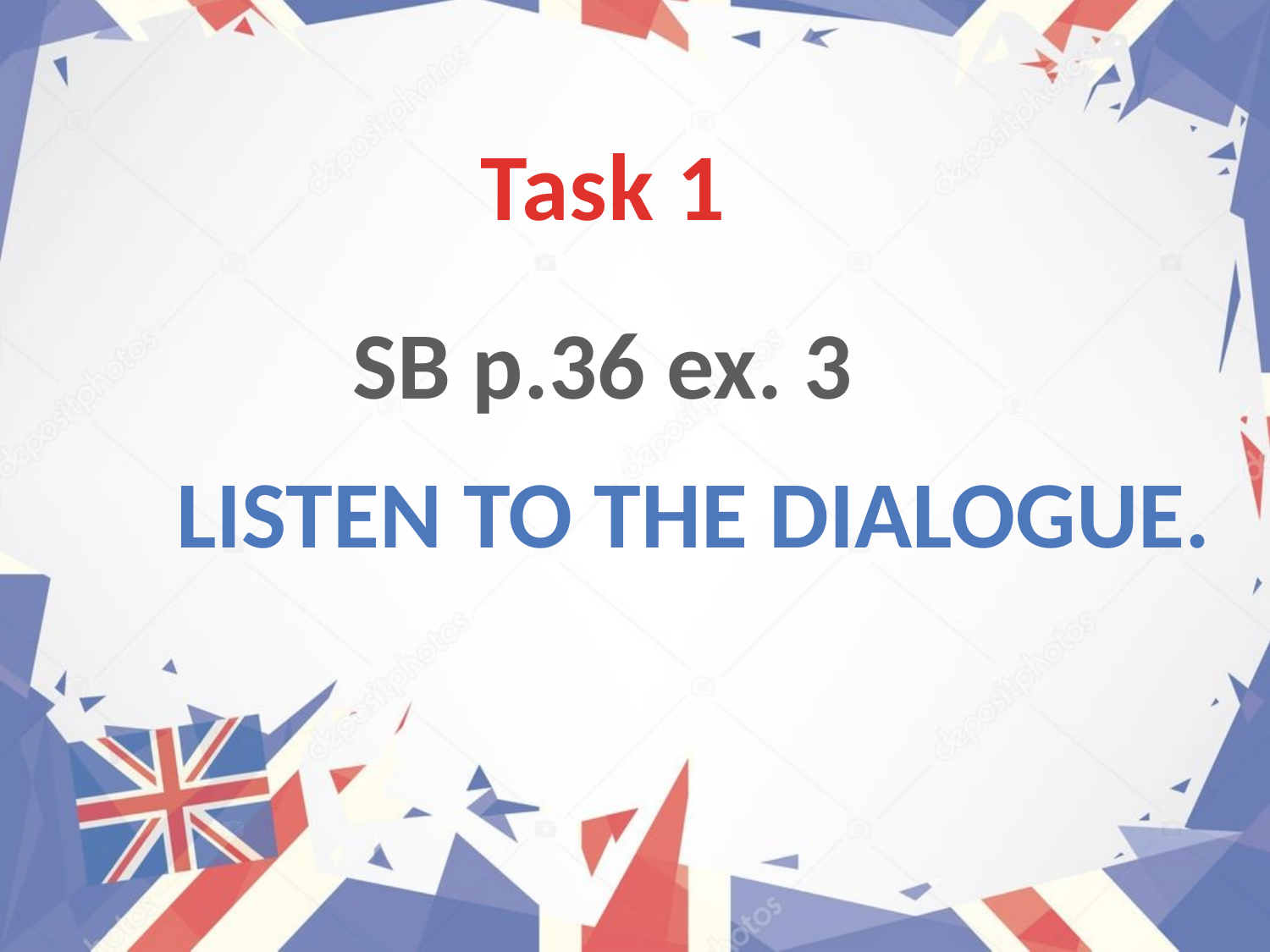

Task 1
SB p.36 ex. 3
LISTEN TO THE DIALOGUE.